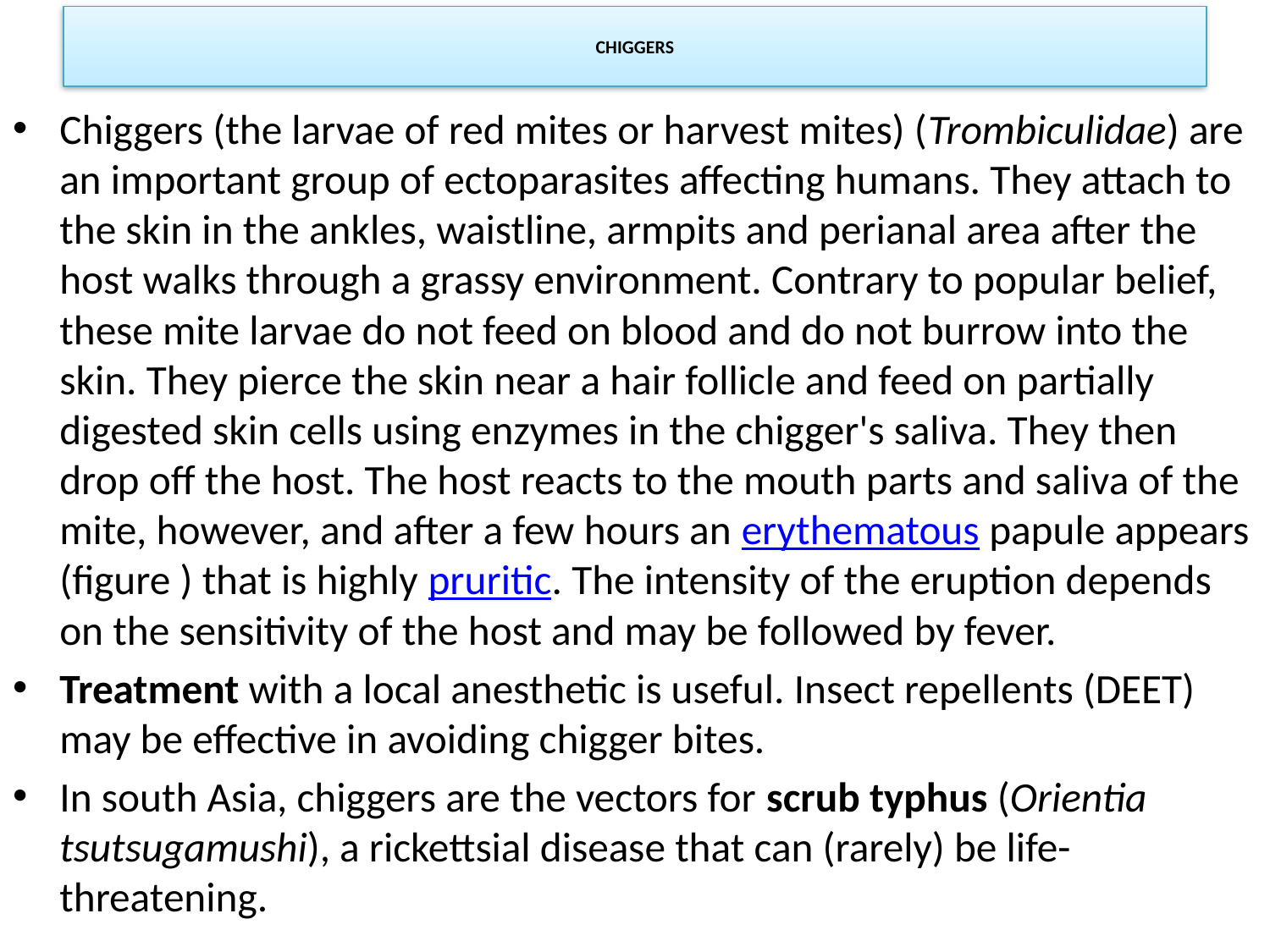

# CHIGGERS
Chiggers (the larvae of red mites or harvest mites) (Trombiculidae) are an important group of ectoparasites affecting humans. They attach to the skin in the ankles, waistline, armpits and perianal area after the host walks through a grassy environment. Contrary to popular belief, these mite larvae do not feed on blood and do not burrow into the skin. They pierce the skin near a hair follicle and feed on partially digested skin cells using enzymes in the chigger's saliva. They then drop off the host. The host reacts to the mouth parts and saliva of the mite, however, and after a few hours an erythematous papule appears (figure ) that is highly pruritic. The intensity of the eruption depends on the sensitivity of the host and may be followed by fever.
Treatment with a local anesthetic is useful. Insect repellents (DEET) may be effective in avoiding chigger bites.
In south Asia, chiggers are the vectors for scrub typhus (Orientia tsutsugamushi), a rickettsial disease that can (rarely) be life-threatening.